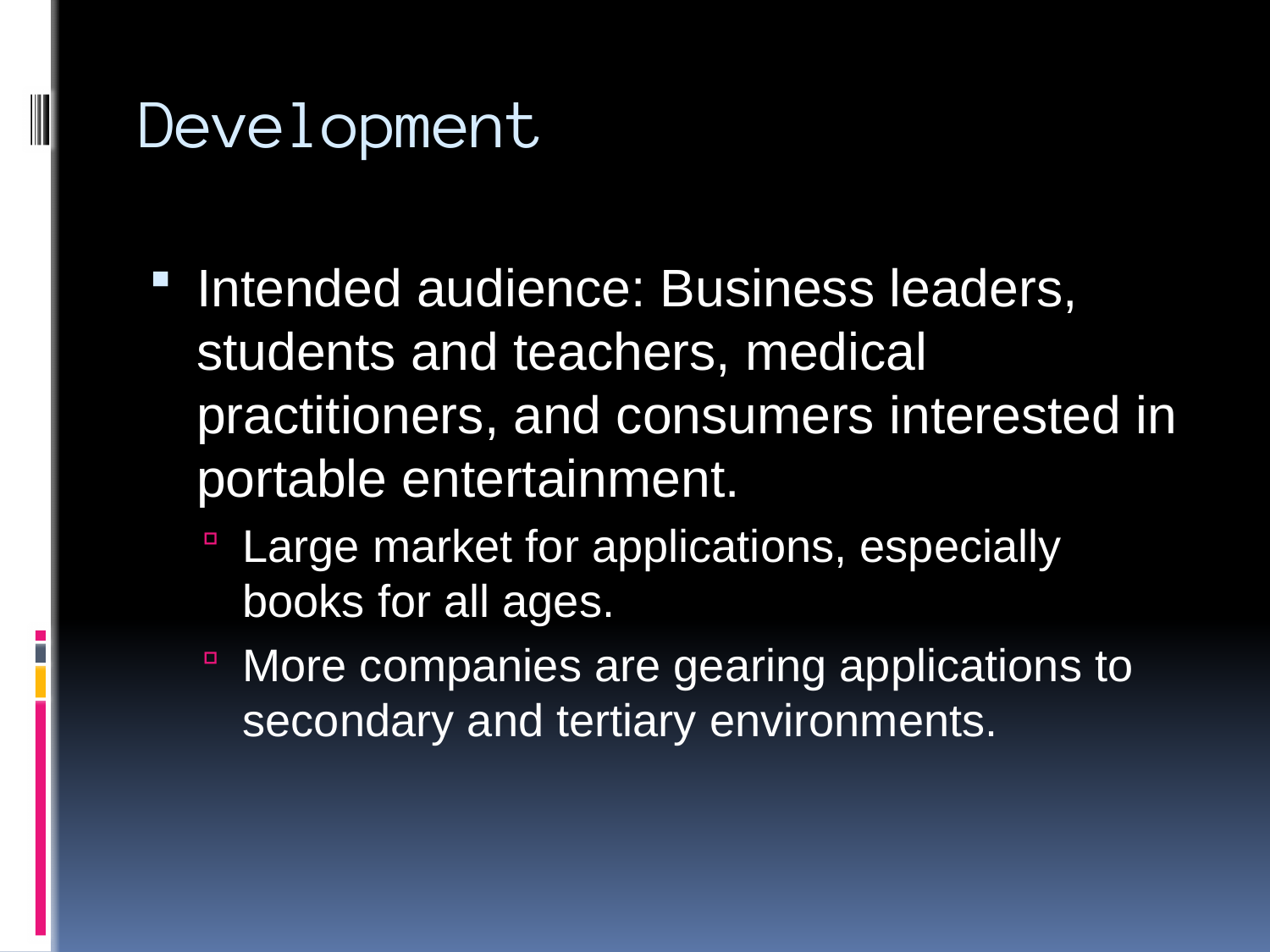

# Development
Intended audience: Business leaders, students and teachers, medical practitioners, and consumers interested in portable entertainment.
Large market for applications, especially books for all ages.
More companies are gearing applications to secondary and tertiary environments.